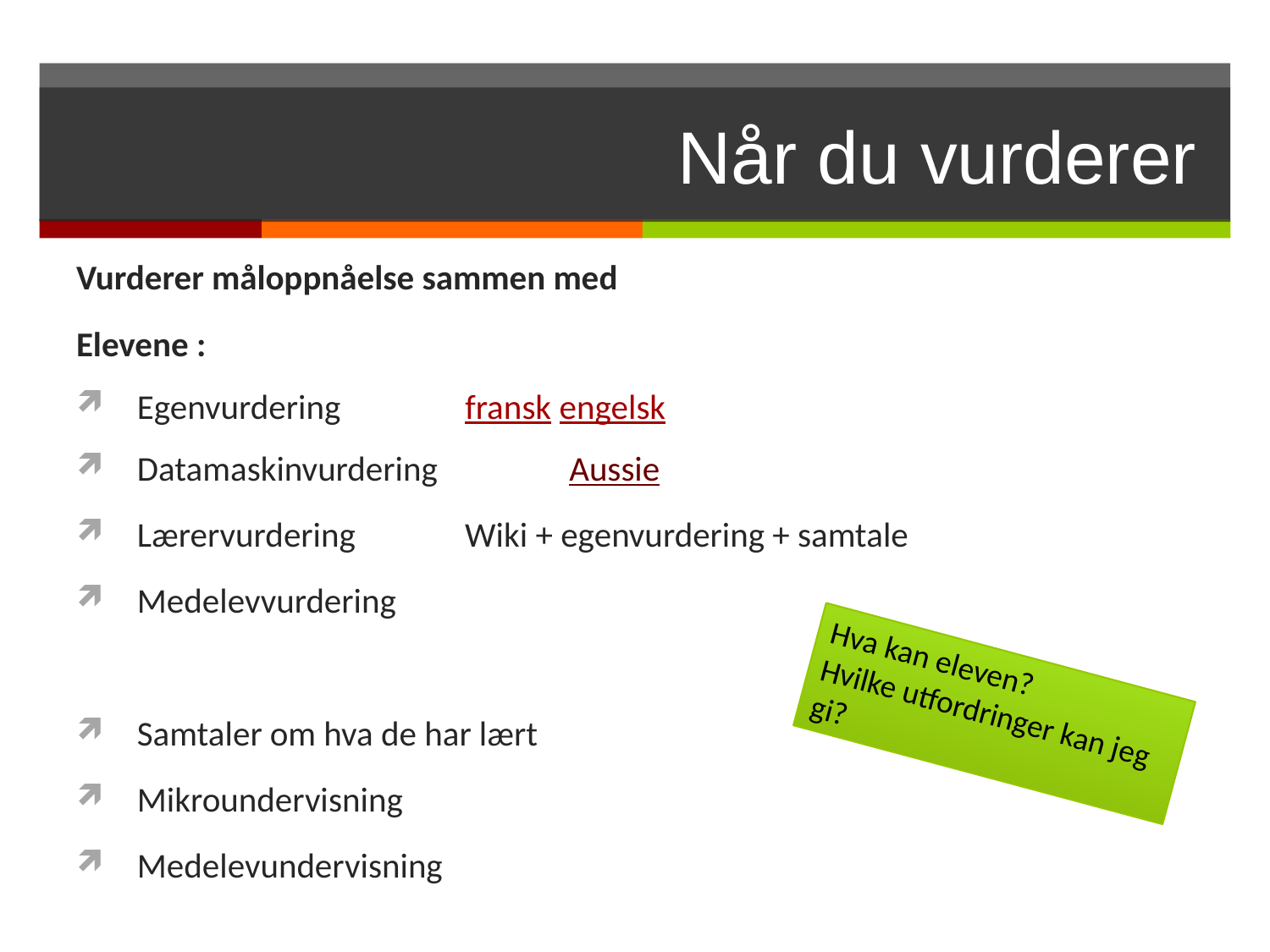

# Når du vurderer
Vurderer måloppnåelse sammen med
Elevene :
Egenvurdering  		  fransk engelsk
Datamaskinvurdering     	  Aussie
Lærervurdering  		  Wiki + egenvurdering + samtale
Medelevvurdering

Samtaler om hva de har lært
Mikroundervisning
Medelevundervisning
Hva kan eleven?
Hvilke utfordringer kan jeg gi?